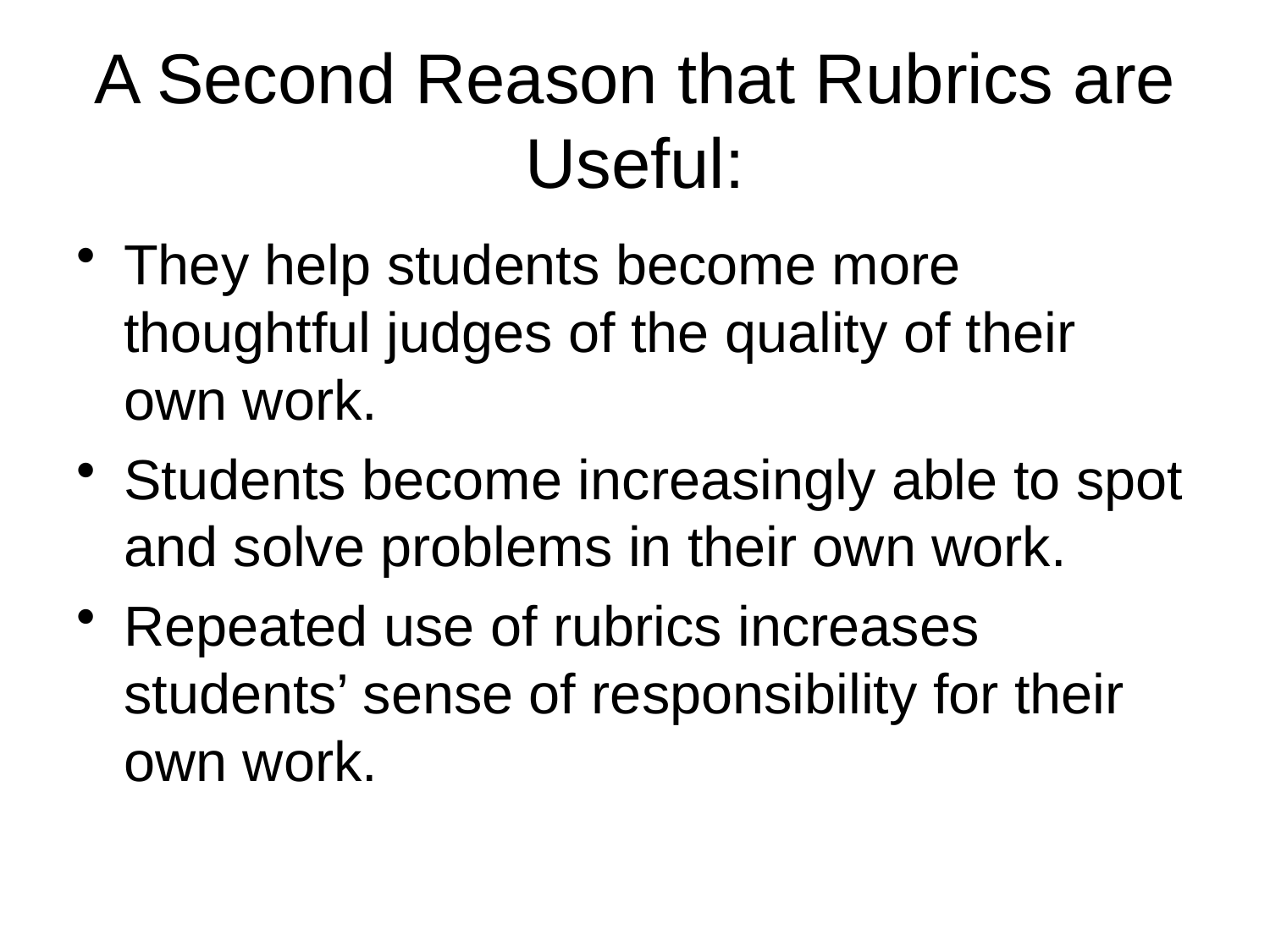

# A Second Reason that Rubrics are Useful:
They help students become more thoughtful judges of the quality of their own work.
Students become increasingly able to spot and solve problems in their own work.
Repeated use of rubrics increases students’ sense of responsibility for their own work.